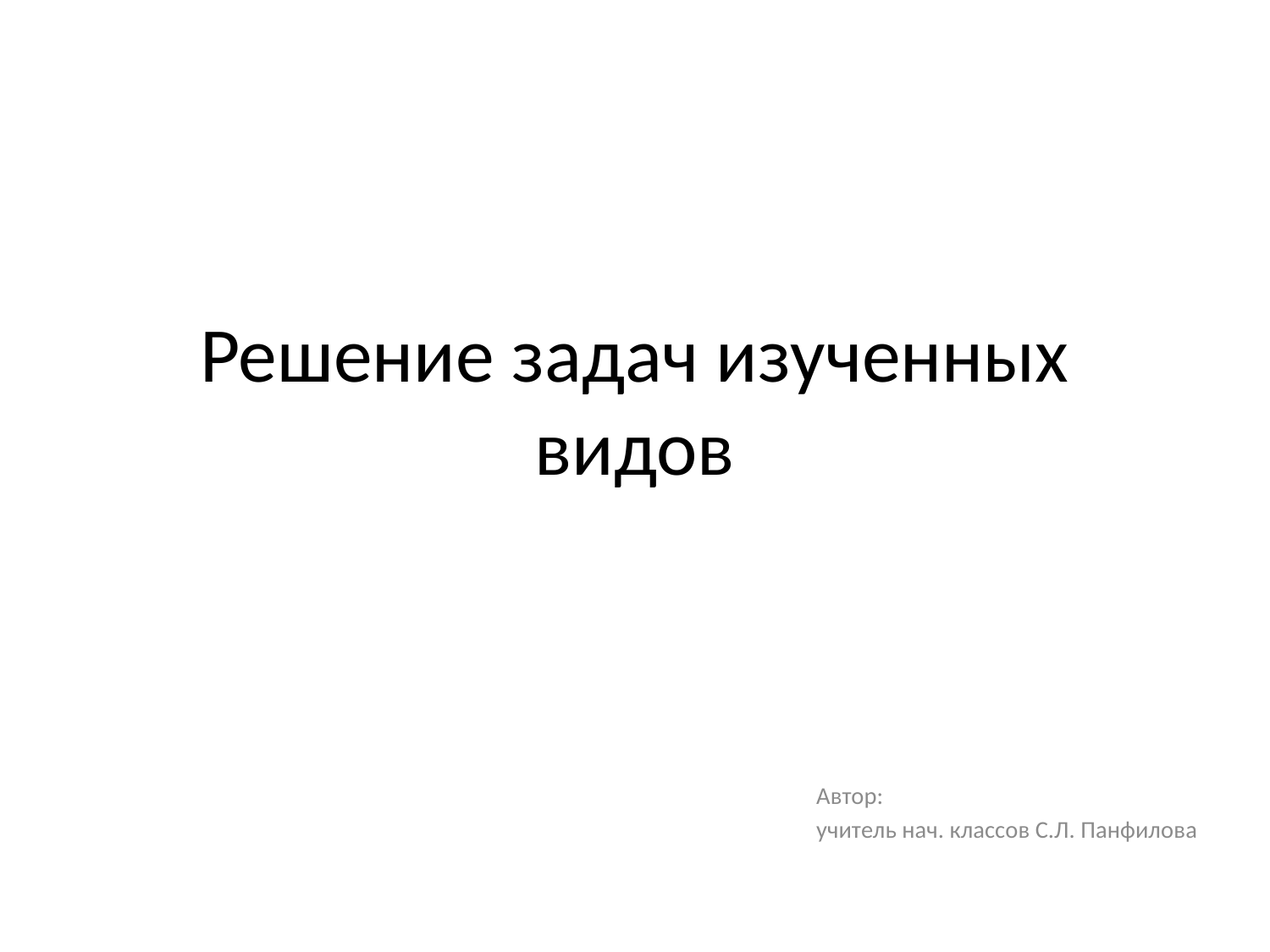

# Решение задач изученных видов
Автор:
учитель нач. классов С.Л. Панфилова